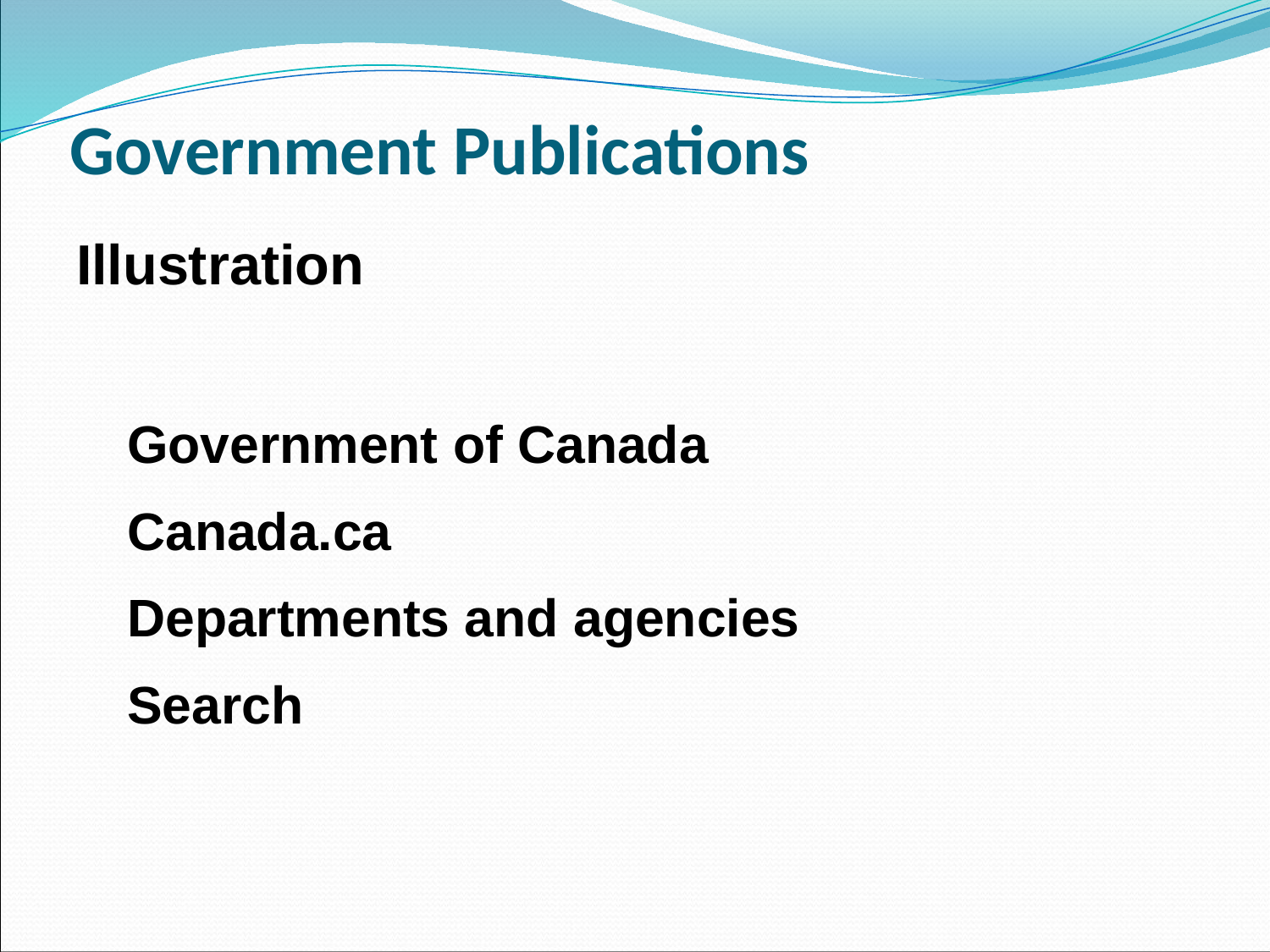

# Government Publications
Illustration

Government of Canada
Canada.ca
Departments and agencies
Search